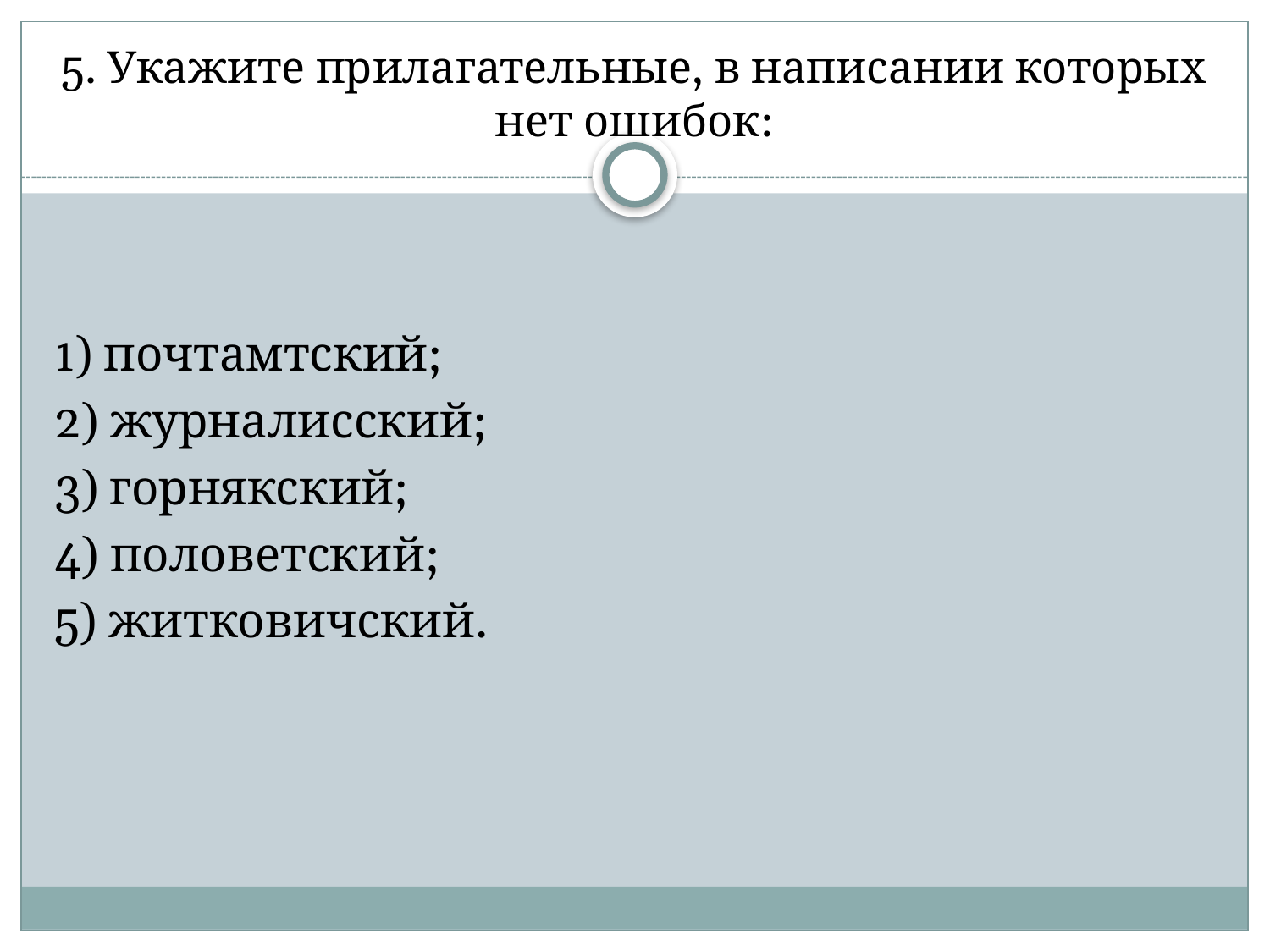

# 5. Укажите прилагательные, в написании которых нет ошибок:
1) почтамтский;
2) журналисский;
3) горнякский;
4) половетский;
5) житковичский.